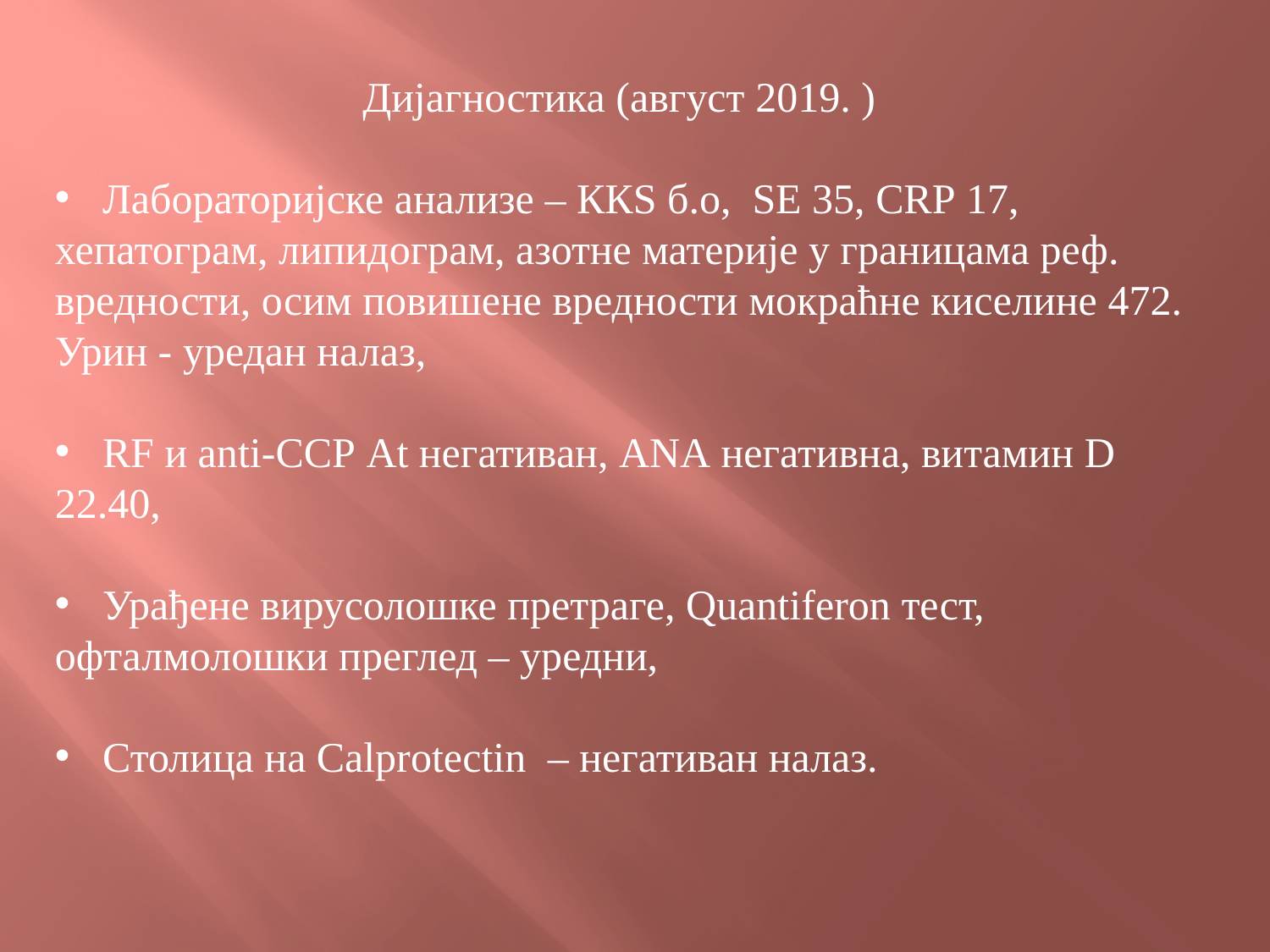

Дијагностика (август 2019. )

Лабораторијске анализе – ККS б.о,  SЕ 35, CRP 17,
хепатограм, липидограм, азотне материје у границама реф. вредности, осим повишене вредности мокраћне киселине 472. Урин - уредан налаз,

RF и anti-CCP Аt негативан, АNА негативна, витамин D
22.40,

Урађене вирусолошке претраге, Quantiferon тест,
офталмолошки преглед – уредни,

Столица на Calprotectin  – негативан налаз.